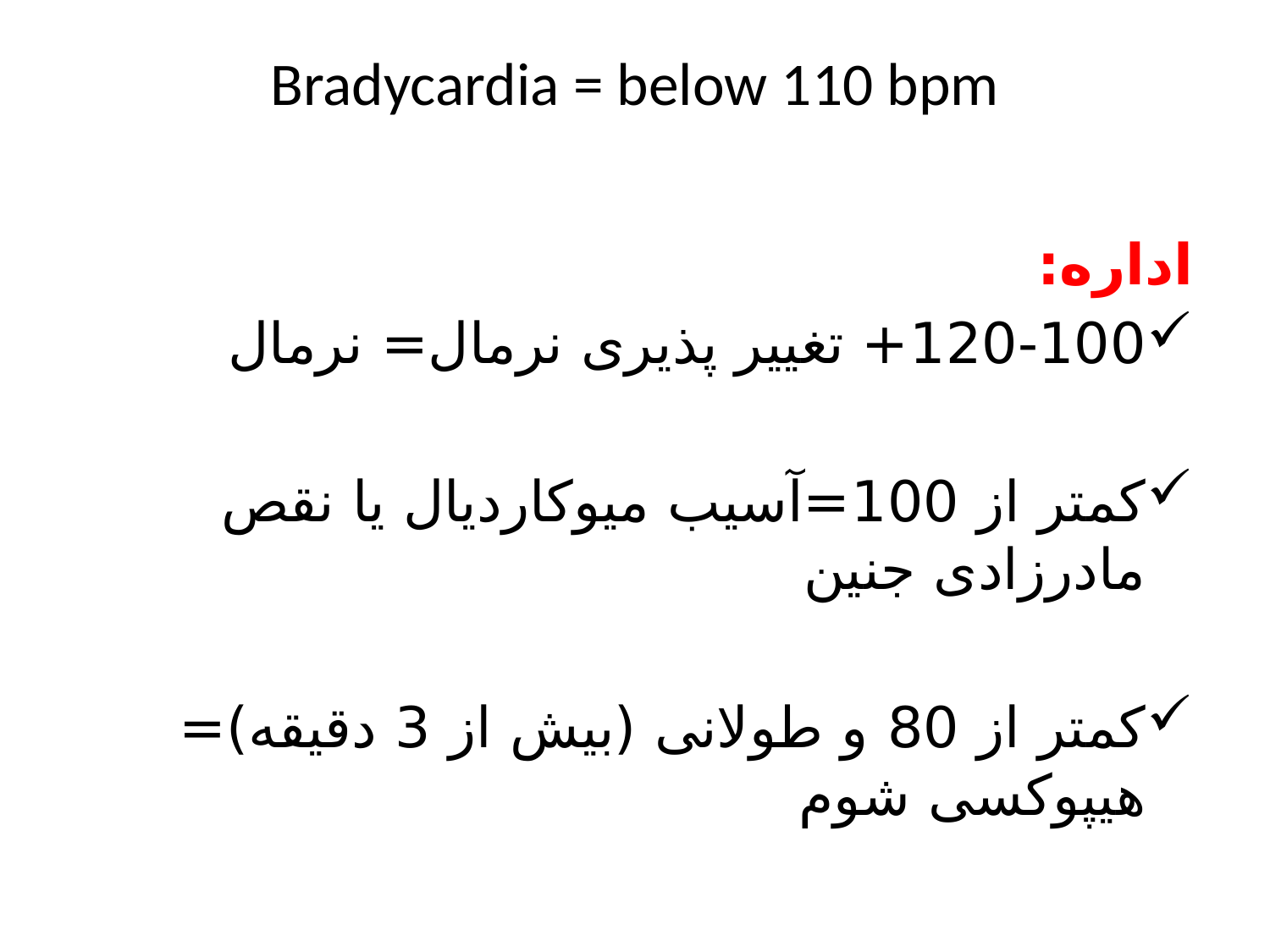

# Bradycardia = below 110 bpm
اداره:
120-100+ تغییر پذیری نرمال= نرمال

کمتر از 100=آسیب میوکاردیال یا نقص مادرزادی جنین

کمتر از 80 و طولانی (بیش از 3 دقیقه)= هیپوکسی شوم